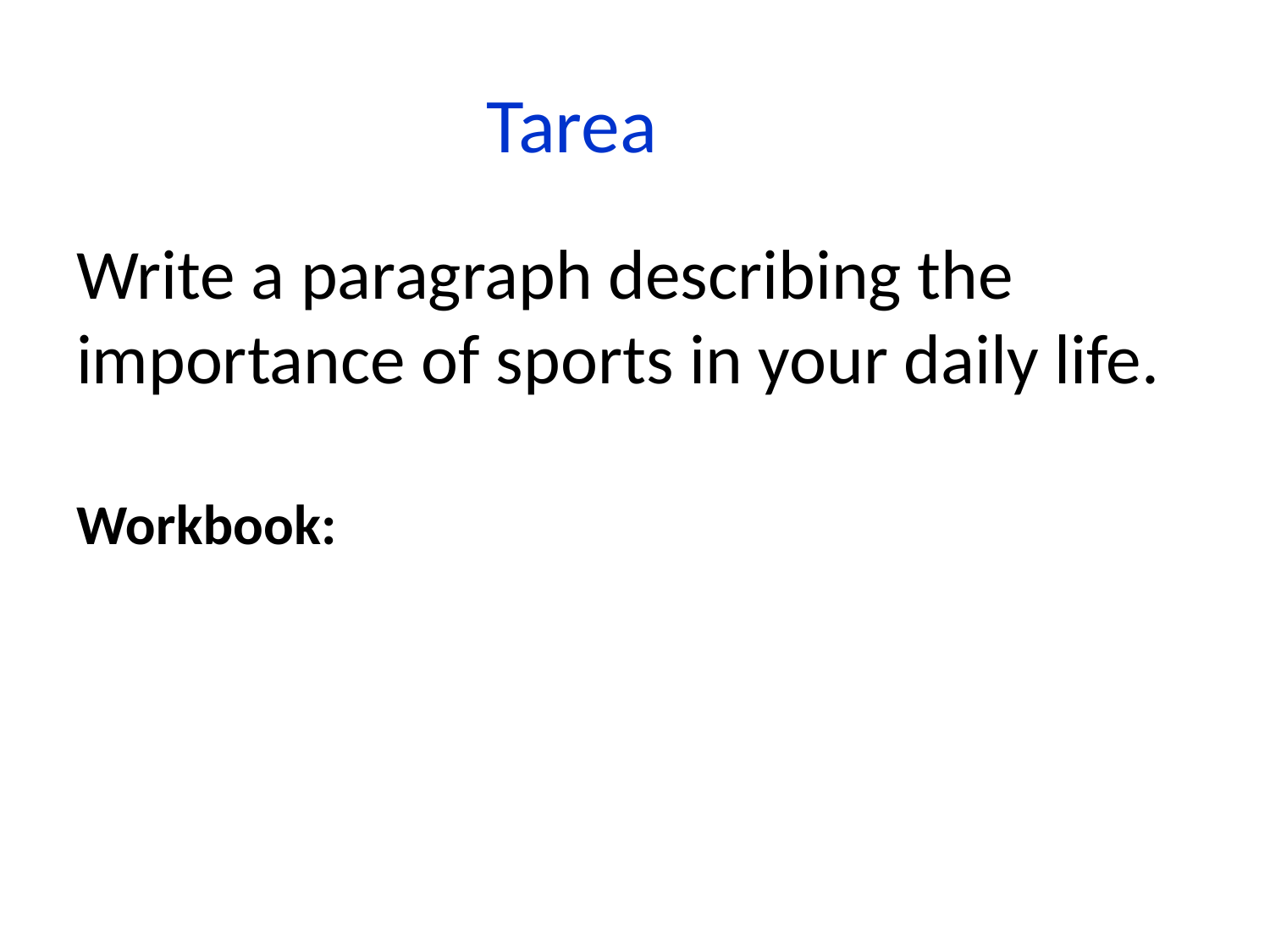

# Tarea
Write a paragraph describing the importance of sports in your daily life.

Workbook: